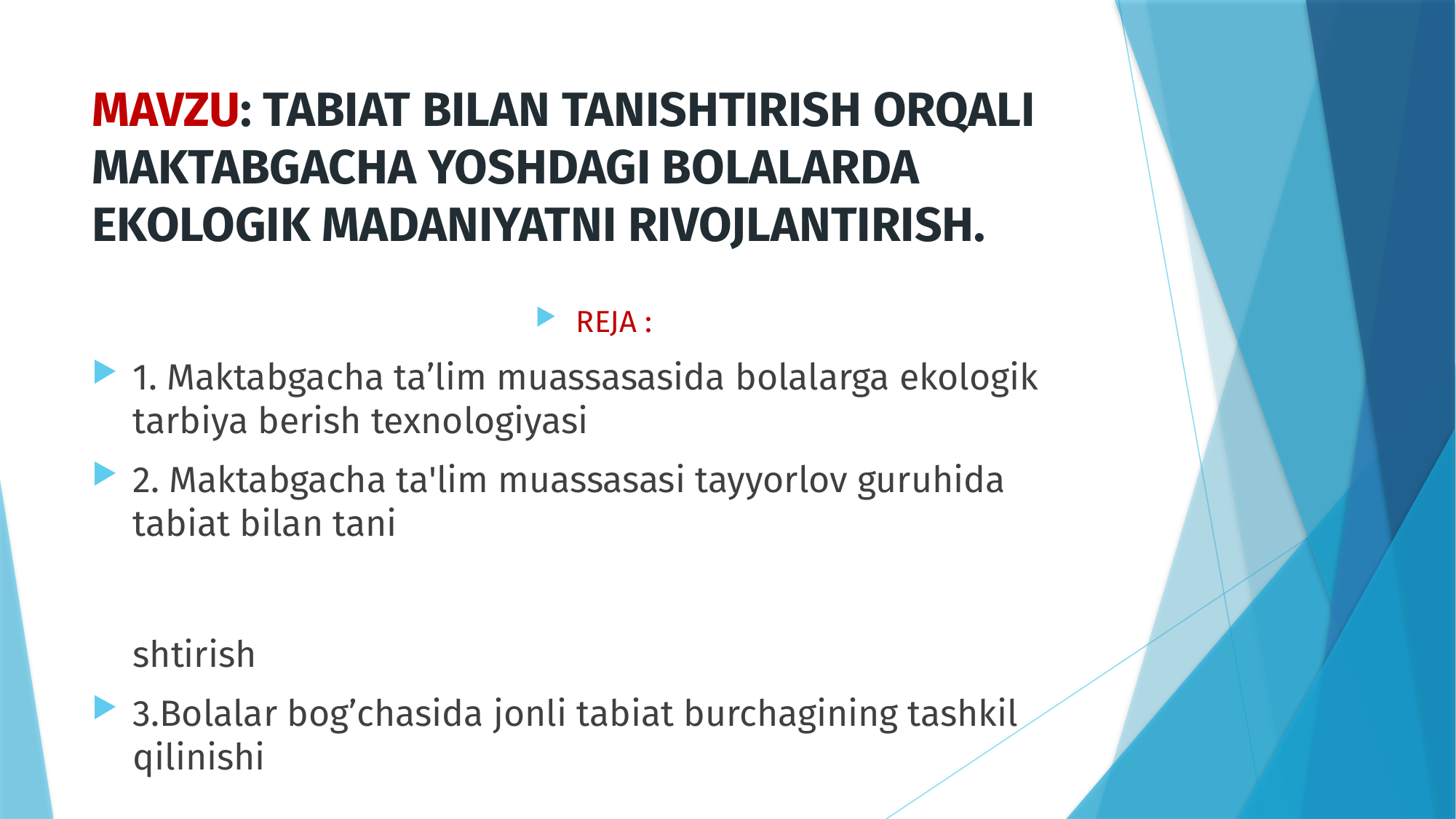

# MAVZU: TABIAT BILAN TANISHTIRISH ORQALI MAKTABGACHA YOSHDAGI BOLALARDA EKOLOGIK MADANIYATNI RIVOJLANTIRISH.
REJA :
1. Maktabgacha ta’lim muassasasida bolalarga ekologik tarbiya bеrish texnologiyasi
2. Maktabgacha ta'lim muassasasi tayyorlov guruhida tabiat bilan tani                                                                                                                                                                                                                                                                               shtirish
3.Bolalar bog’chasida jonli tabiat burchagining tashkil qilinishi